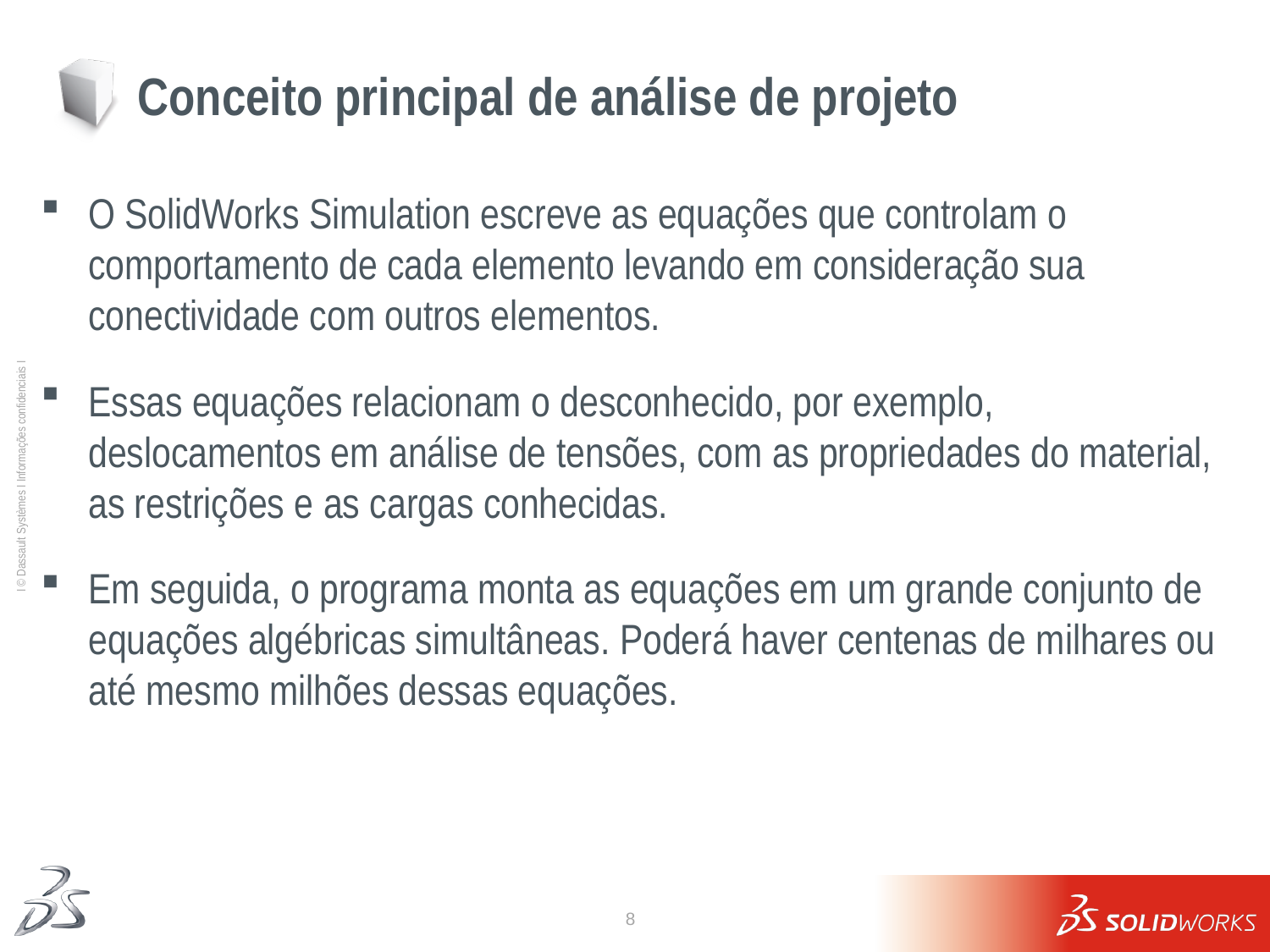

# Conceito principal de análise de projeto
O SolidWorks Simulation escreve as equações que controlam o comportamento de cada elemento levando em consideração sua conectividade com outros elementos.
Essas equações relacionam o desconhecido, por exemplo, deslocamentos em análise de tensões, com as propriedades do material, as restrições e as cargas conhecidas.
Em seguida, o programa monta as equações em um grande conjunto de equações algébricas simultâneas. Poderá haver centenas de milhares ou até mesmo milhões dessas equações.